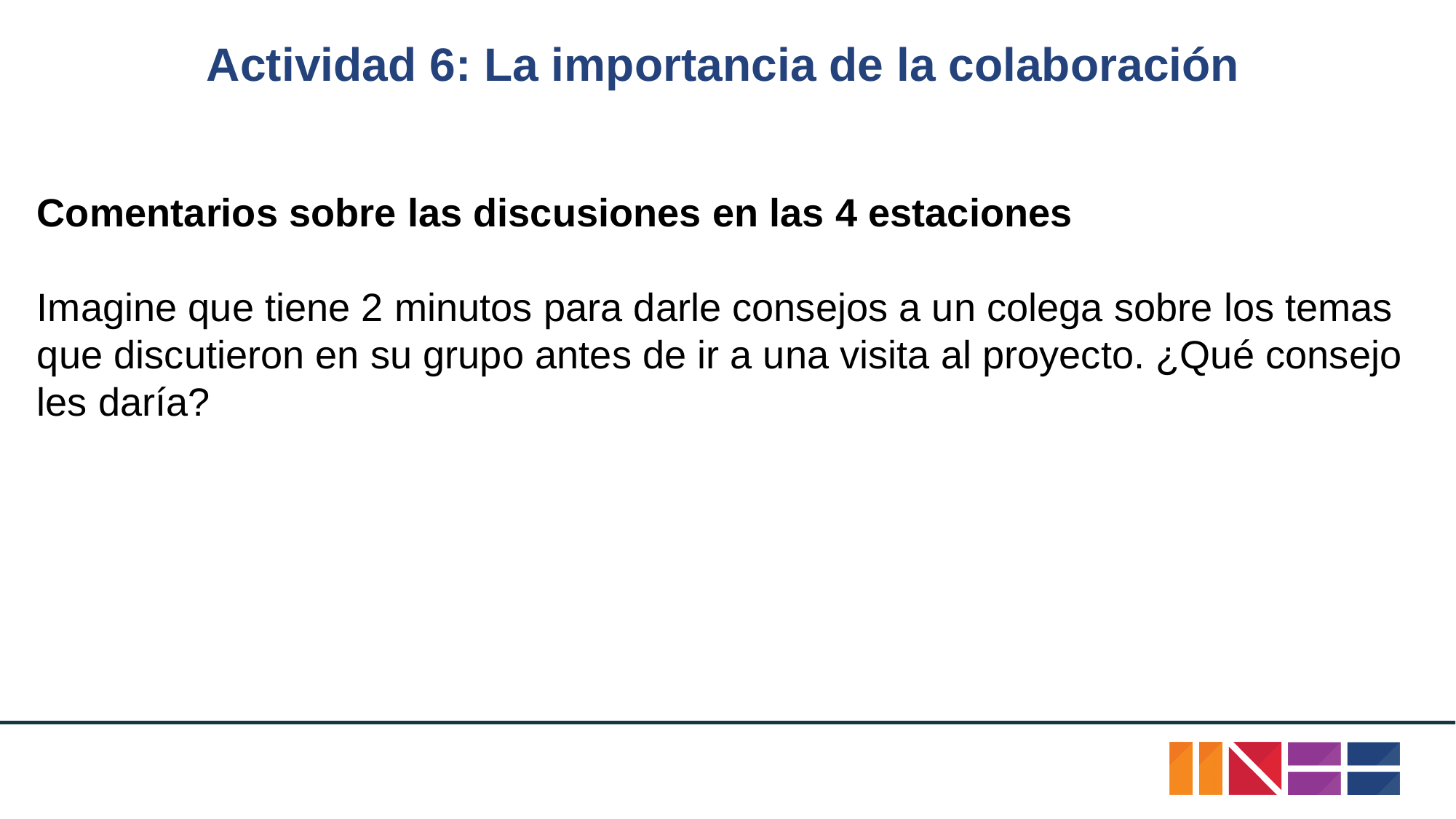

# Actividad 6: La importancia de la colaboración

Comentarios sobre las discusiones en las 4 estaciones

Imagine que tiene 2 minutos para darle consejos a un colega sobre los temas que discutieron en su grupo antes de ir a una visita al proyecto. ¿Qué consejo les daría?